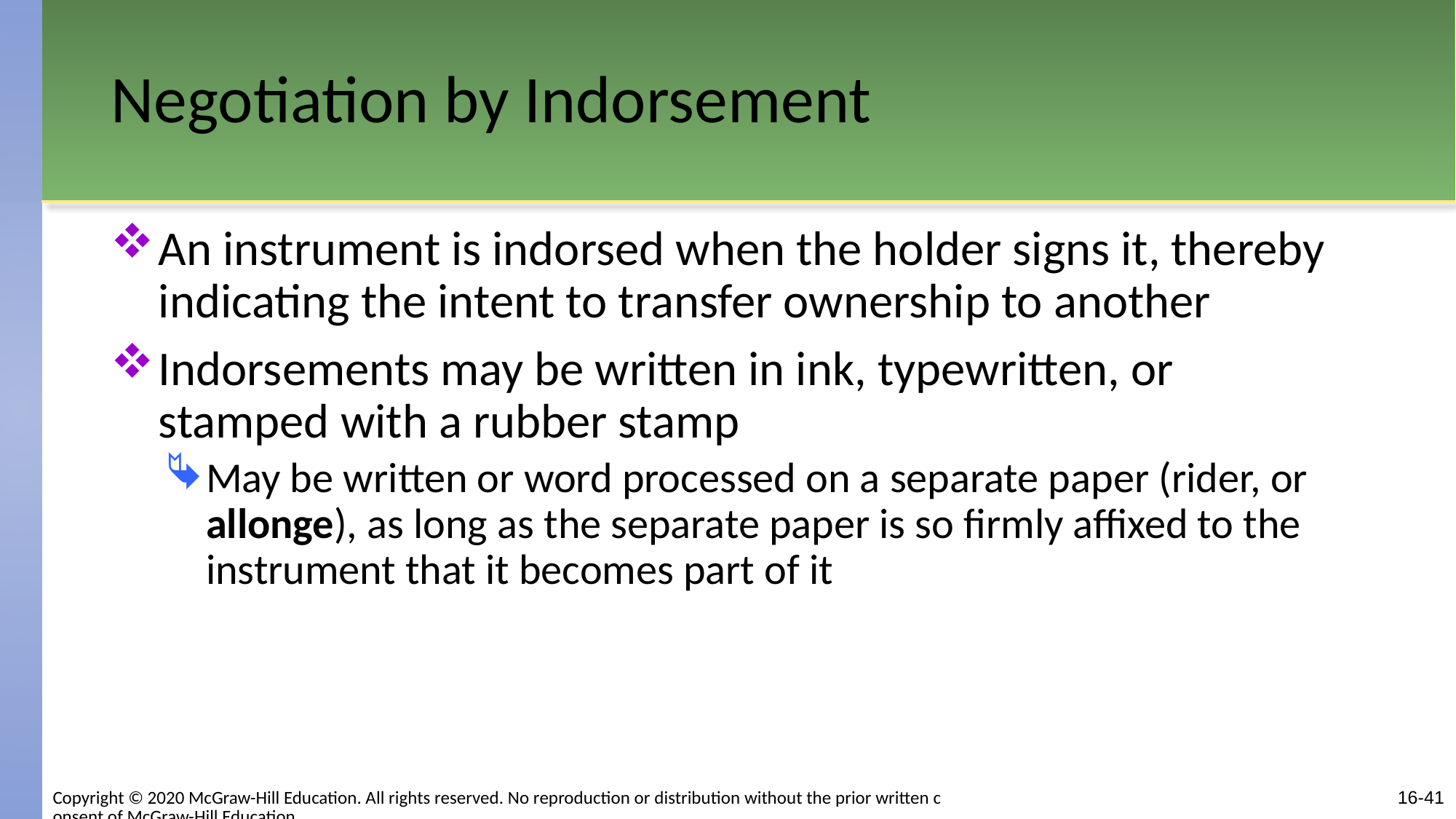

# Negotiation by Indorsement
An instrument is indorsed when the holder signs it, thereby indicating the intent to transfer ownership to another
Indorsements may be written in ink, typewritten, or stamped with a rubber stamp
May be written or word processed on a separate paper (rider, or allonge), as long as the separate paper is so firmly affixed to the instrument that it becomes part of it
Copyright © 2020 McGraw-Hill Education. All rights reserved. No reproduction or distribution without the prior written consent of McGraw-Hill Education.
16-41